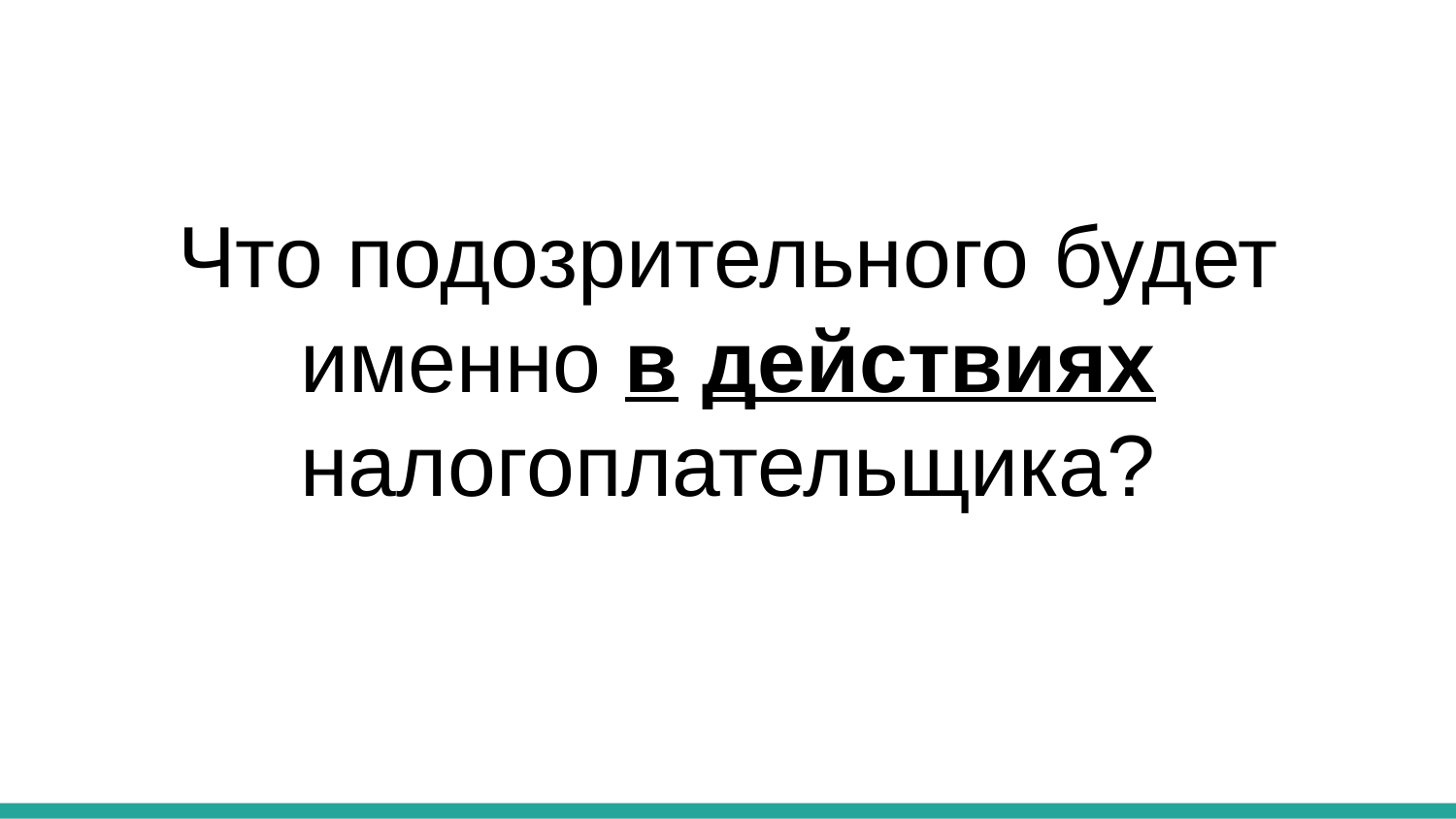

Что подозрительного будет именно в действиях налогоплательщика?